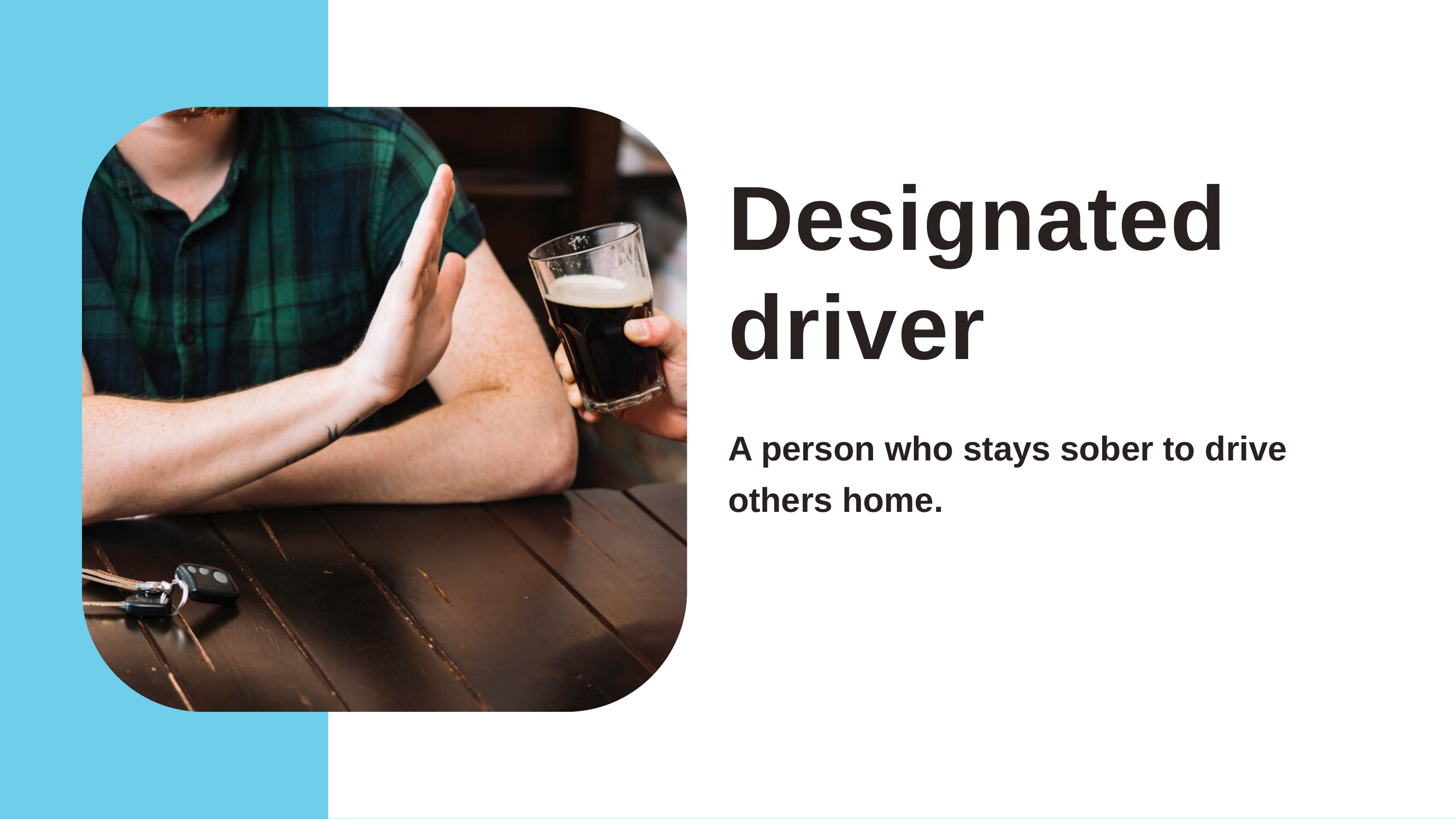

Designated driver
A person who stays sober to drive others home.